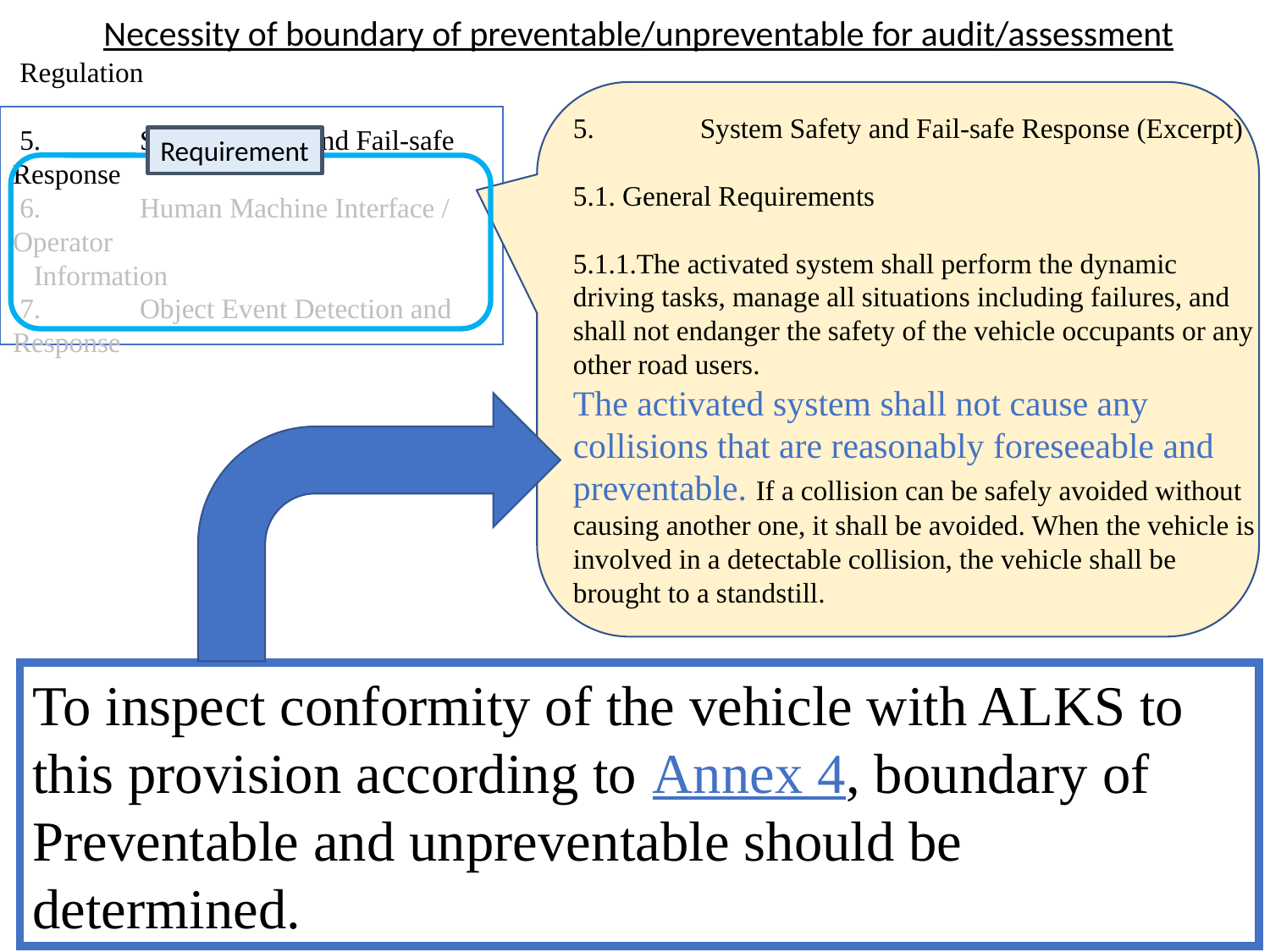

Necessity of boundary of preventable/unpreventable for audit/assessment

 Regulation

 5.	System Safety and Fail-safe Response
 6.	Human Machine Interface / Operator
   Information
 7.	Object Event Detection and Response
5.	System Safety and Fail-safe Response (Excerpt)

5.1. 	General Requirements

5.1.1.	The activated system shall perform the dynamic driving tasks, manage all situations including failures, and shall not endanger the safety of the vehicle occupants or any other road users.
The activated system shall not cause any collisions that are reasonably foreseeable and preventable. If a collision can be safely avoided without causing another one, it shall be avoided. When the vehicle is involved in a detectable collision, the vehicle shall be brought to a standstill.

Requirement

To inspect conformity of the vehicle with ALKS to this provision according to Annex 4, boundary of Preventable and unpreventable should be determined.